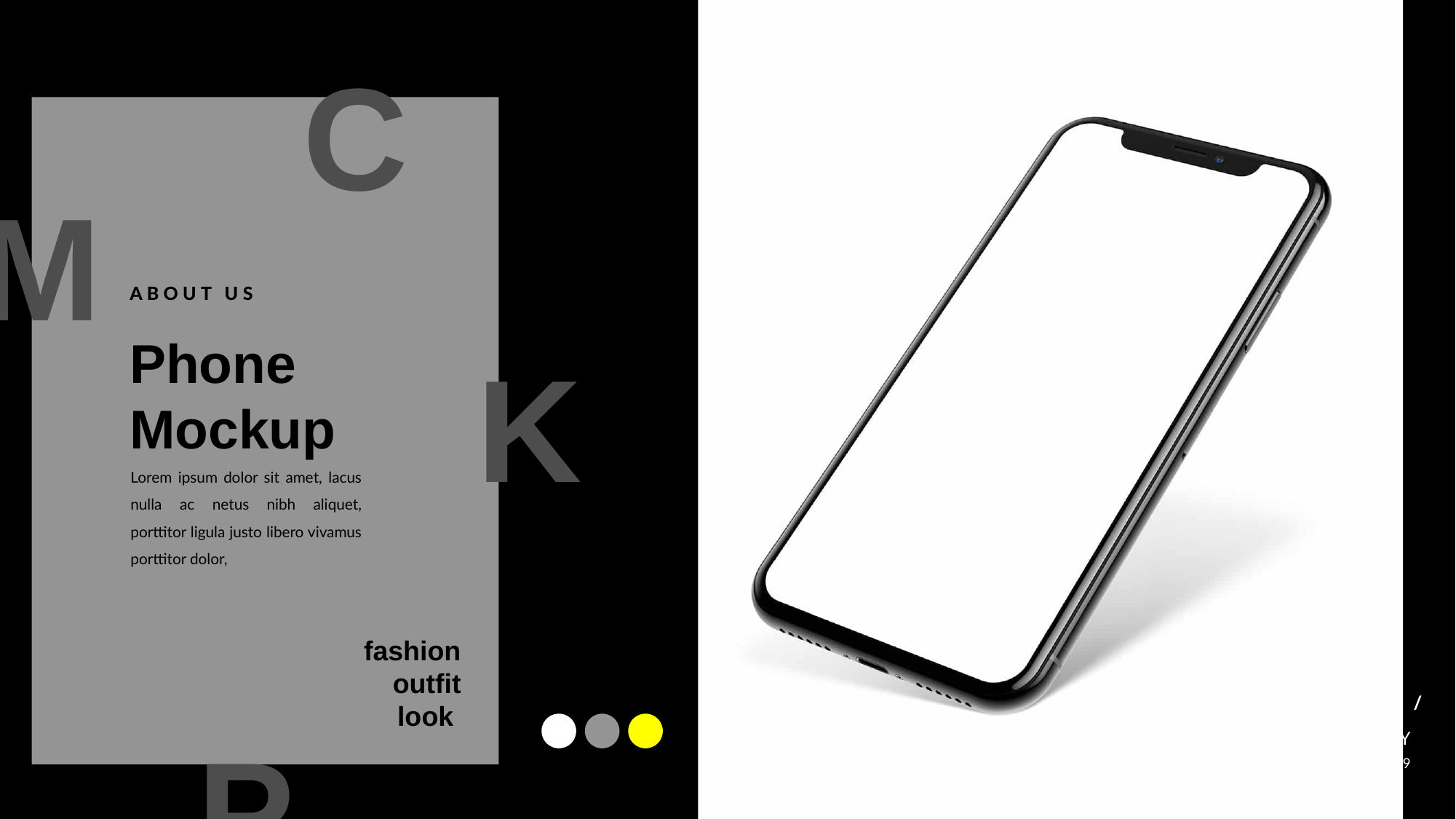

C

M
ABOUT US
Phone
Mockup
K
Lorem ipsum dolor sit amet, lacus nulla ac netus nibh aliquet, porttitor ligula justo libero vivamus porttitor dolor,
fashion
outfit
look
T H A N K S /
P

YOURCOMPANY
COPYRIGHT 2019